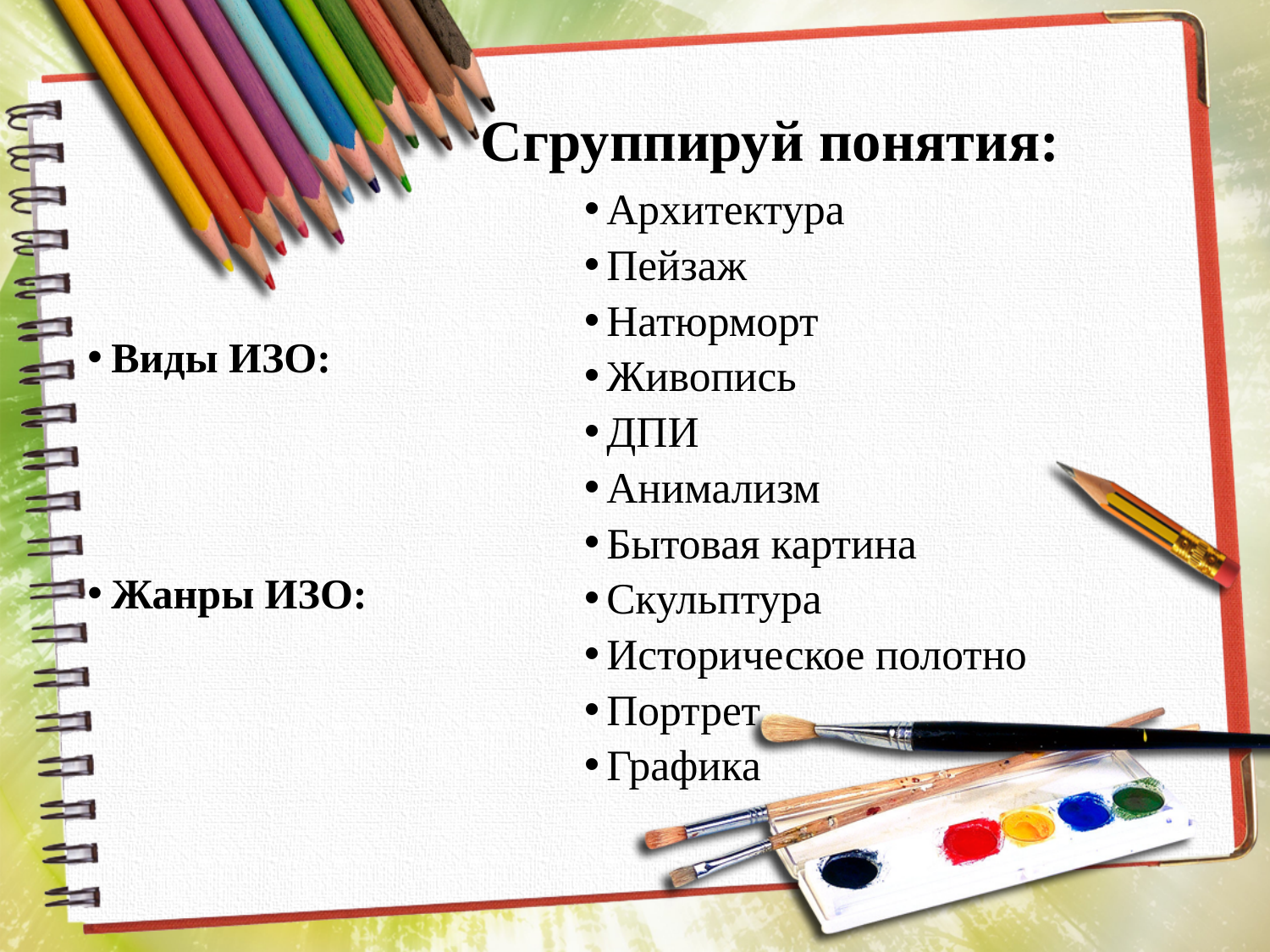

# Сгруппируй понятия:
Архитектура
Пейзаж
Натюрморт
Живопись
ДПИ
Анимализм
Бытовая картина
Скульптура
Историческое полотно
Портрет
Графика

Виды ИЗО:

Жанры ИЗО: